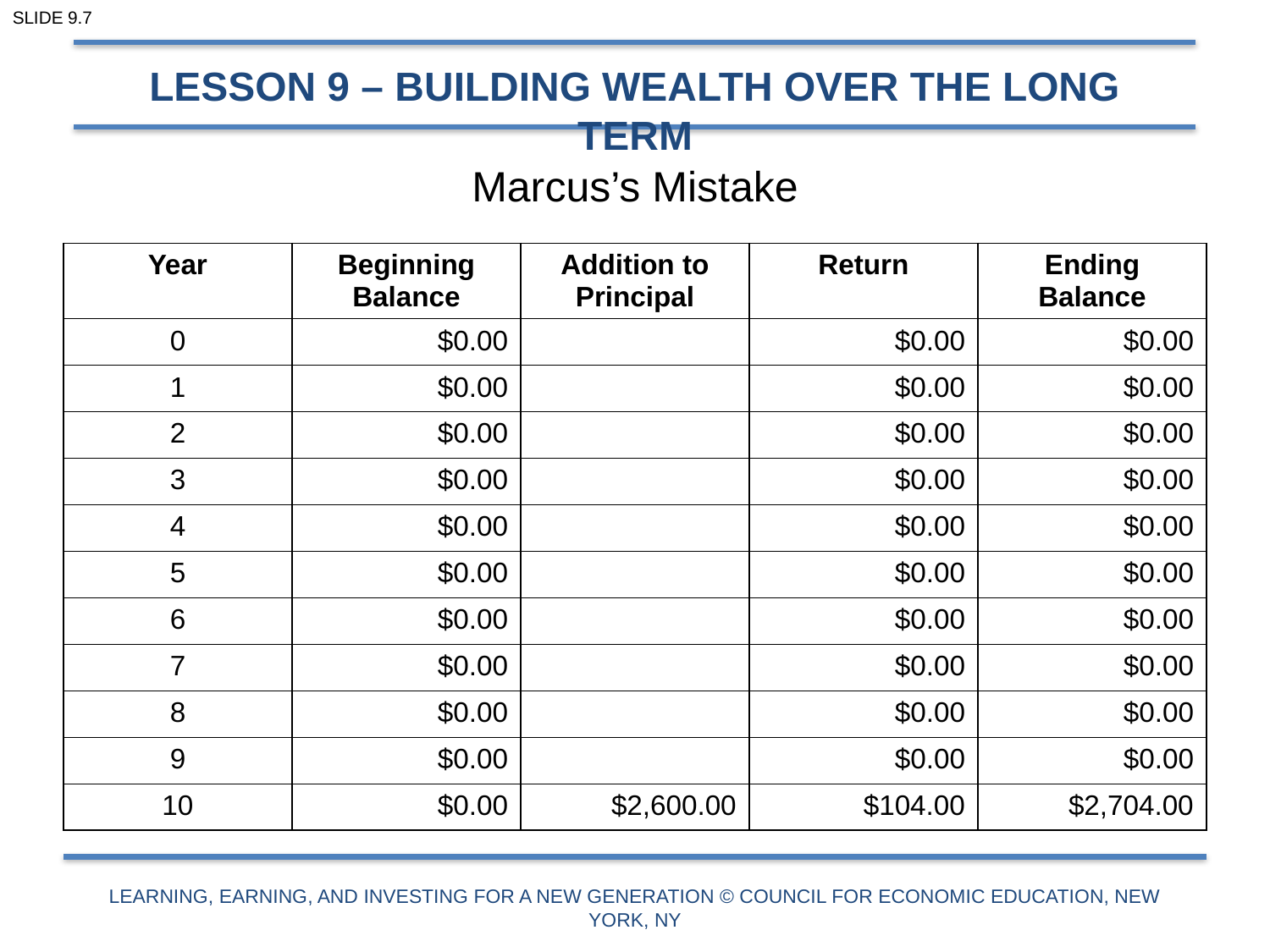

Slide 9.7
Lesson 9 – Building Wealth over the Long Term
# Marcus’s Mistake
| Year | Beginning Balance | Addition to Principal | Return | Ending Balance |
| --- | --- | --- | --- | --- |
| 0 | $0.00 |  | $0.00 | $0.00 |
| 1 | $0.00 |  | $0.00 | $0.00 |
| 2 | $0.00 |  | $0.00 | $0.00 |
| 3 | $0.00 |  | $0.00 | $0.00 |
| 4 | $0.00 |  | $0.00 | $0.00 |
| 5 | $0.00 |  | $0.00 | $0.00 |
| 6 | $0.00 |  | $0.00 | $0.00 |
| 7 | $0.00 |  | $0.00 | $0.00 |
| 8 | $0.00 |  | $0.00 | $0.00 |
| 9 | $0.00 |  | $0.00 | $0.00 |
| 10 | $0.00 | $2,600.00 | $104.00 | $2,704.00 |